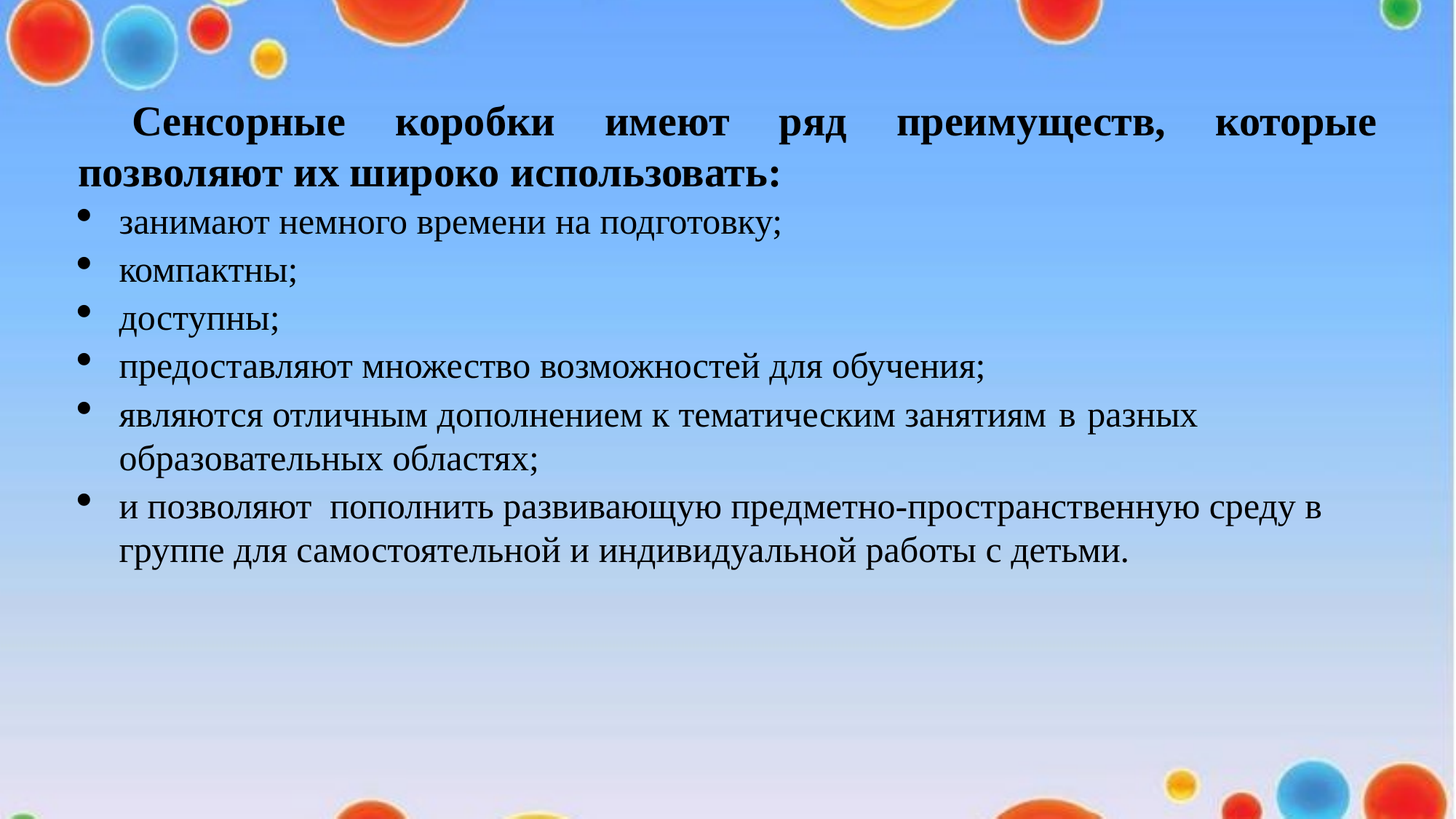

Сенсорные коробки имеют ряд преимуществ, которые позволяют их широко использовать:
занимают немного времени на подготовку;
компактны;
доступны;
предоставляют множество возможностей для обучения;
являются отличным дополнением к тематическим занятиям в разных образовательных областях;
и позволяют  пополнить развивающую предметно-пространственную среду в группе для самостоятельной и индивидуальной работы с детьми.